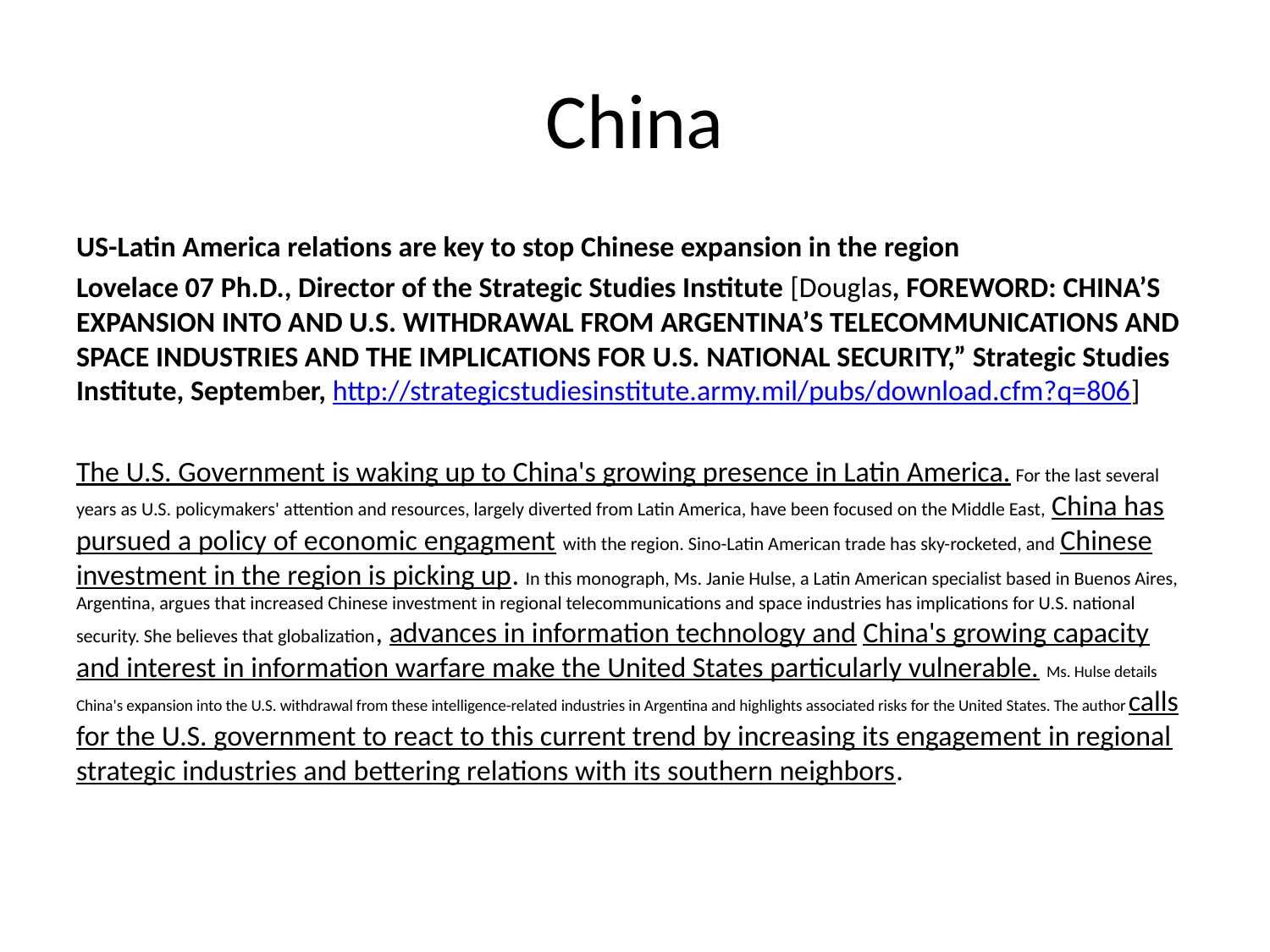

# China
US-Latin America relations are key to stop Chinese expansion in the region
Lovelace 07 Ph.D., Director of the Strategic Studies Institute [Douglas, FOREWORD: CHINA’S EXPANSION INTO AND U.S. WITHDRAWAL FROM ARGENTINA’S TELECOMMUNICATIONS AND SPACE INDUSTRIES AND THE IMPLICATIONS FOR U.S. NATIONAL SECURITY,” Strategic Studies Institute, September, http://strategicstudiesinstitute.army.mil/pubs/download.cfm?q=806]

The U.S. Government is waking up to China's growing presence in Latin America. For the last several years as U.S. policymakers' attention and resources, largely diverted from Latin America, have been focused on the Middle East, China has pursued a policy of economic engagment with the region. Sino-Latin American trade has sky-rocketed, and Chinese investment in the region is picking up. In this monograph, Ms. Janie Hulse, a Latin American specialist based in Buenos Aires, Argentina, argues that increased Chinese investment in regional telecommunications and space industries has implications for U.S. national security. She believes that globalization, advances in information technology and China's growing capacity and interest in information warfare make the United States particularly vulnerable. Ms. Hulse details China's expansion into the U.S. withdrawal from these intelligence-related industries in Argentina and highlights associated risks for the United States. The author calls for the U.S. government to react to this current trend by increasing its engagement in regional strategic industries and bettering relations with its southern neighbors.